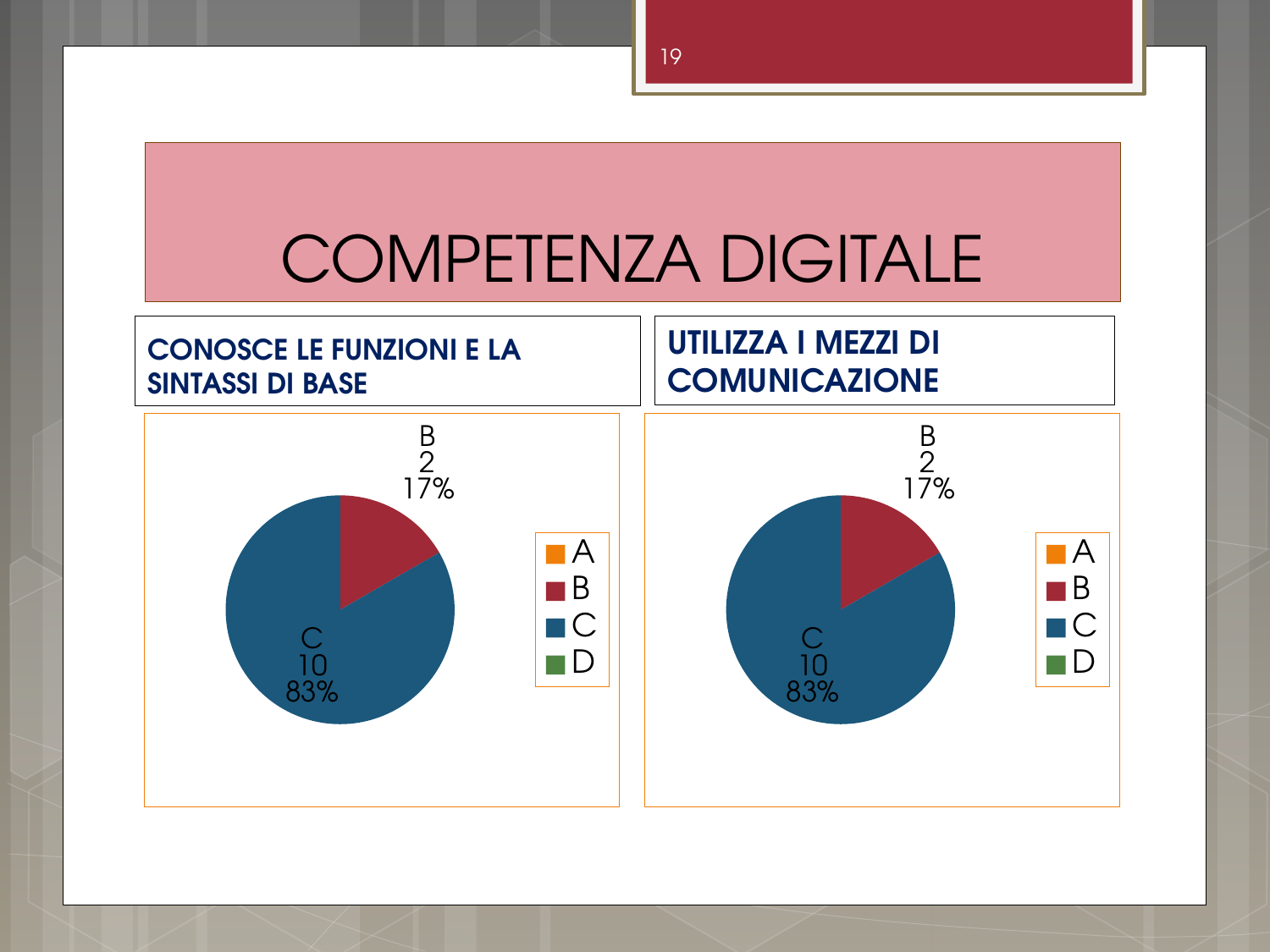

19
# COMPETENZA DIGITALE
CONOSCE LE FUNZIONI E LA SINTASSI DI BASE
UTILIZZA I MEZZI DI COMUNICAZIONE

### Chart

| Category | Vendite |
|---|---|
| A | 0.0 |
| B | 2.0 |
| C | 10.0 |
| D | 0.0 |

### Chart

| Category | Vendite |
|---|---|
| A | 0.0 |
| B | 2.0 |
| C | 10.0 |
| D | 0.0 |